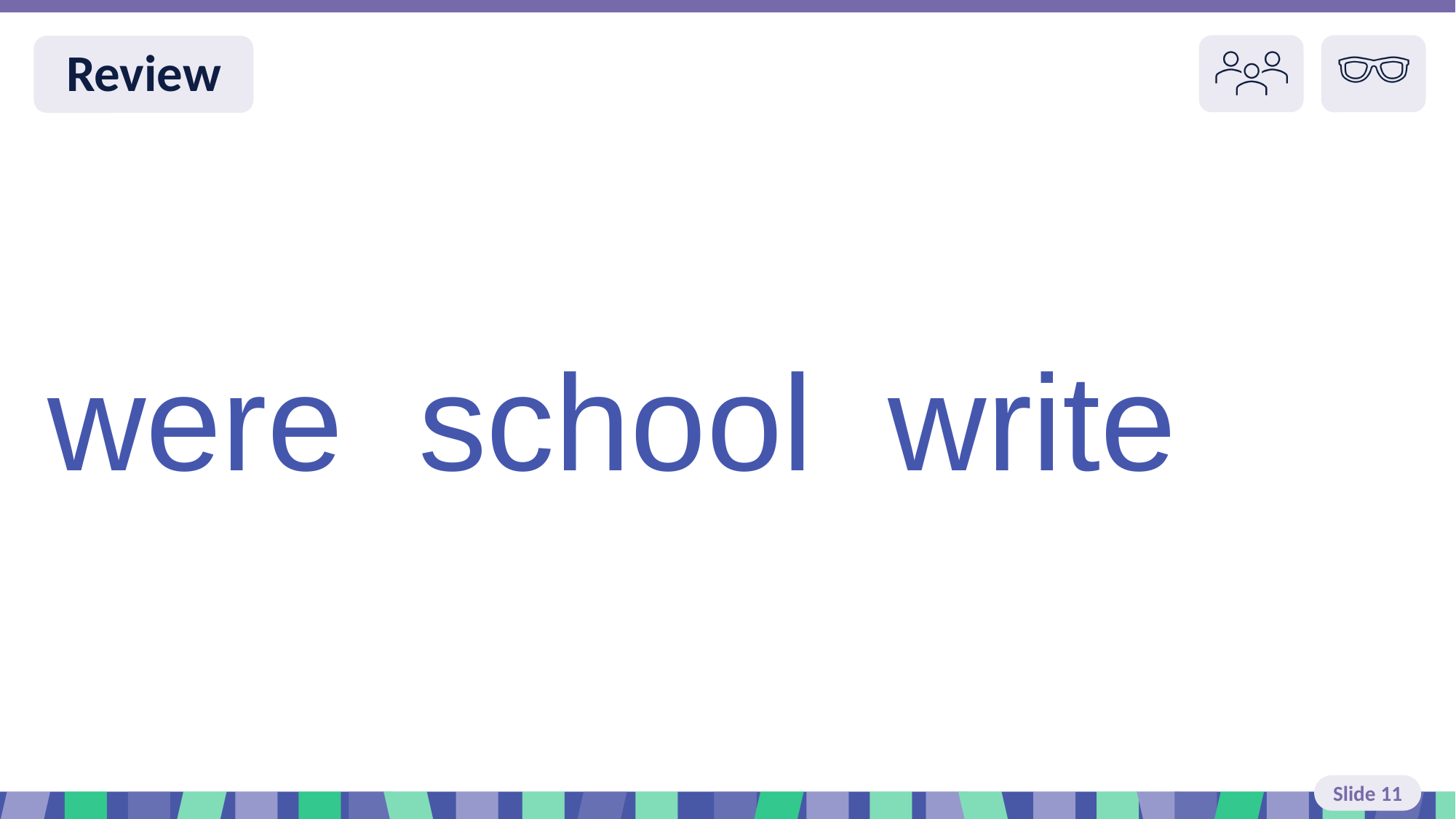

Slide 11 Review You do
were  school  write